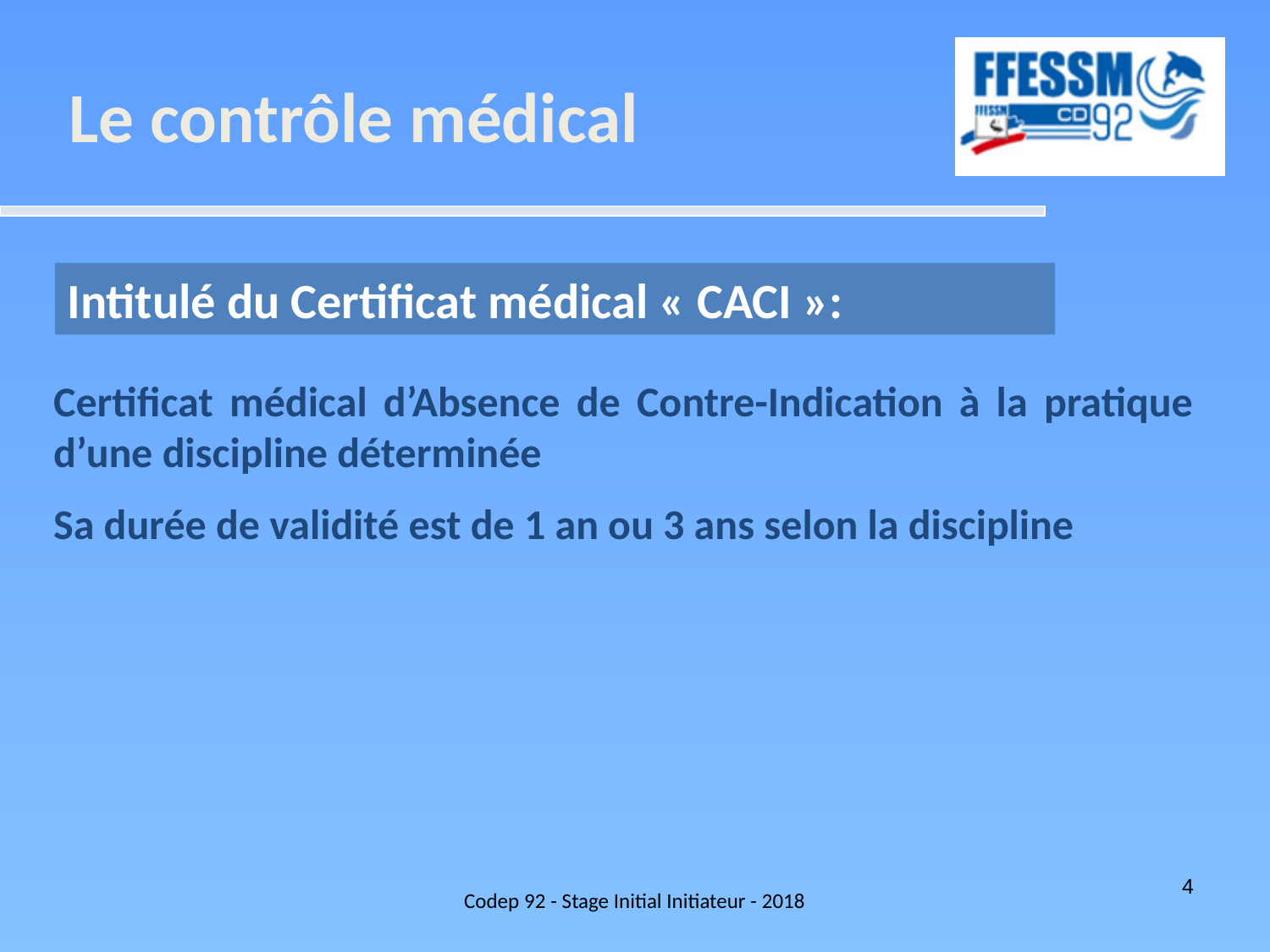

Le contrôle médical
Intitulé du Certificat médical « CACI »:
Certificat médical d’Absence de Contre-Indication à la pratique d’une discipline déterminée
Sa durée de validité est de 1 an ou 3 ans selon la discipline
Codep 92 - Stage Initial Initiateur - 2018
4